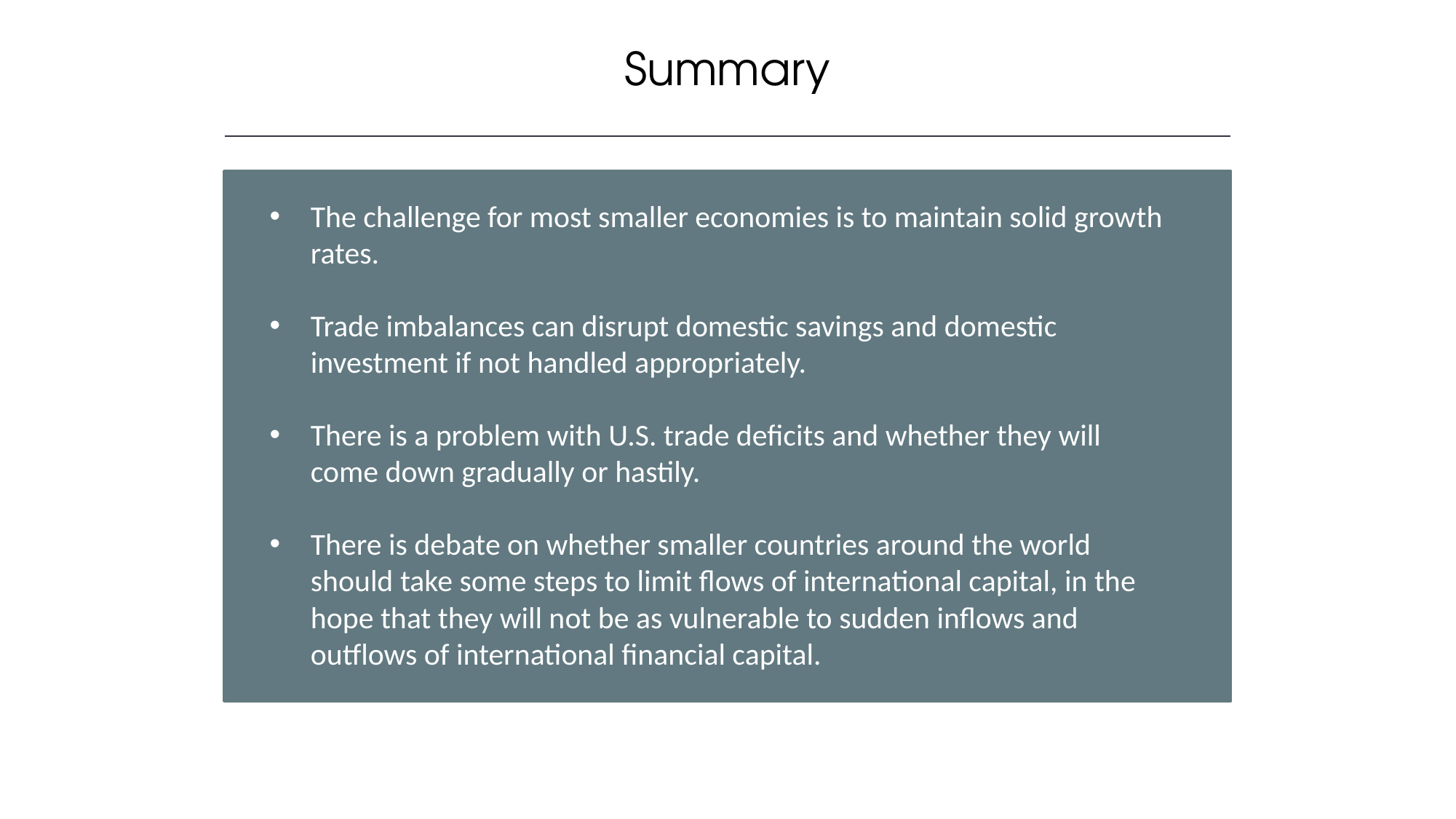

Summary

The challenge for most smaller economies is to maintain solid growth rates.

Trade imbalances can disrupt domestic savings and domestic investment if not handled appropriately.

There is a problem with U.S. trade deficits and whether they will come down gradually or hastily.

There is debate on whether smaller countries around the world should take some steps to limit flows of international capital, in the hope that they will not be as vulnerable to sudden inflows and outflows of international financial capital.